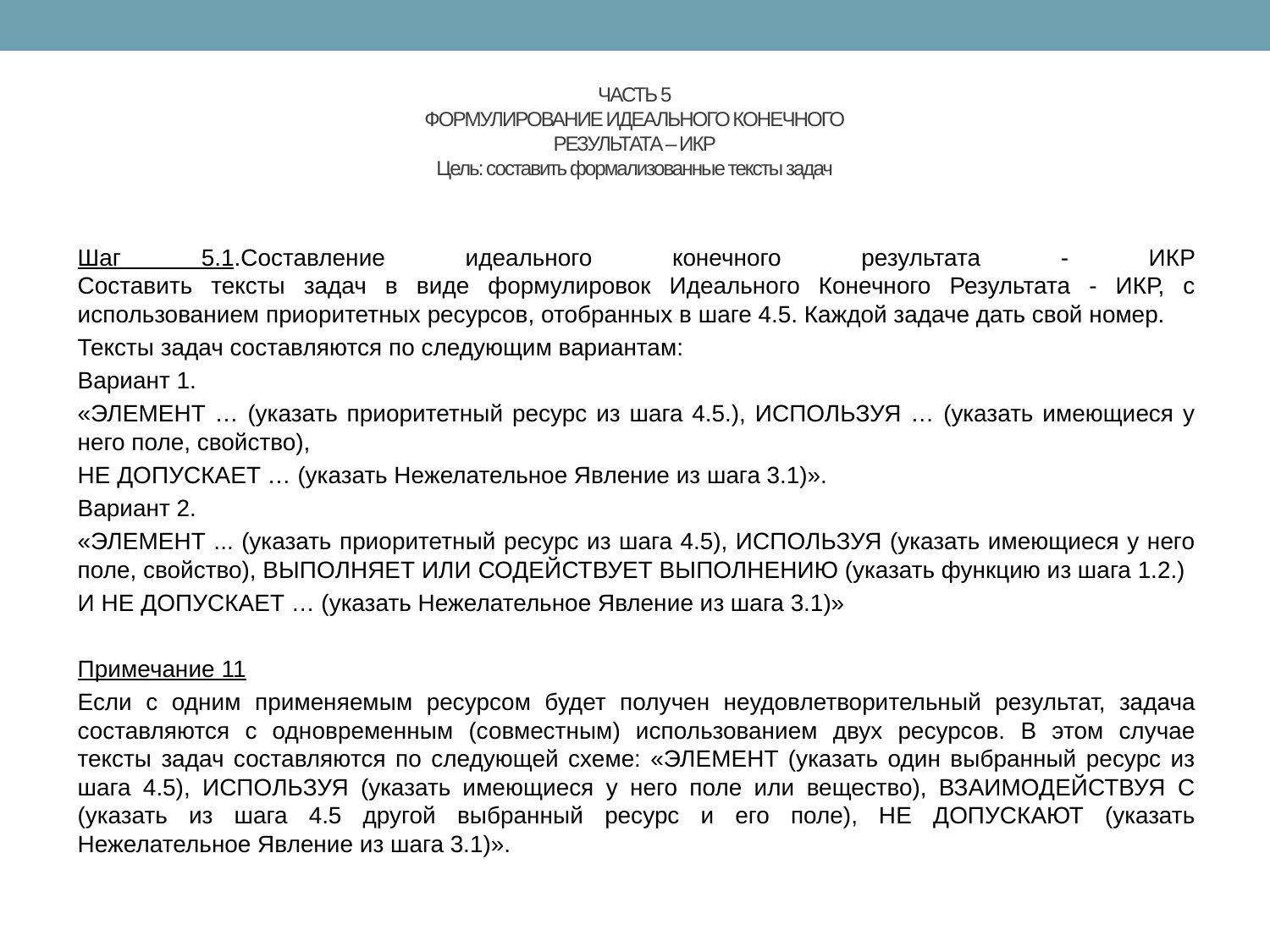

# ЧАСТЬ 5 ФОРМУЛИРОВАНИЕ ИДЕАЛЬНОГО КОНЕЧНОГО РЕЗУЛЬТАТА – ИКР Цель: составить формализованные тексты задач
Шаг 5.1.Составление идеального конечного результата - ИКР
Составить тексты задач в виде формулировок Идеального Конечного Результата - ИКР, с использованием приоритетных ресурсов, отобранных в шаге 4.5. Каждой задаче дать свой номер.
Тексты задач составляются по следующим вариантам:
Вариант 1.
«ЭЛЕМЕНТ … (указать приоритетный ресурс из шага 4.5.), ИСПОЛЬЗУЯ … (указать имеющиеся у него поле, свойство),
НЕ ДОПУСКАЕТ … (указать Нежелательное Явление из шага 3.1)».
Вариант 2.
«ЭЛЕМЕНТ ... (указать приоритетный ресурс из шага 4.5), ИСПОЛЬЗУЯ (указать имеющиеся у него поле, свойство), ВЫПОЛНЯЕТ ИЛИ СОДЕЙСТВУЕТ ВЫПОЛНЕНИЮ (указать функцию из шага 1.2.)
И НЕ ДОПУСКАЕТ … (указать Нежелательное Явление из шага 3.1)»

Примечание 11
Если с одним применяемым ресурсом будет получен неудовлетворительный результат, задача составляются с одновременным (совместным) использованием двух ресурсов. В этом случае тексты задач составляются по следующей схеме: «ЭЛЕМЕНТ (указать один выбранный ресурс из шага 4.5), ИСПОЛЬЗУЯ (указать имеющиеся у него поле или вещество), ВЗАИМОДЕЙСТВУЯ С (указать из шага 4.5 другой выбранный ресурс и его поле), НЕ ДОПУСКАЮТ (указать Нежелательное Явление из шага 3.1)».